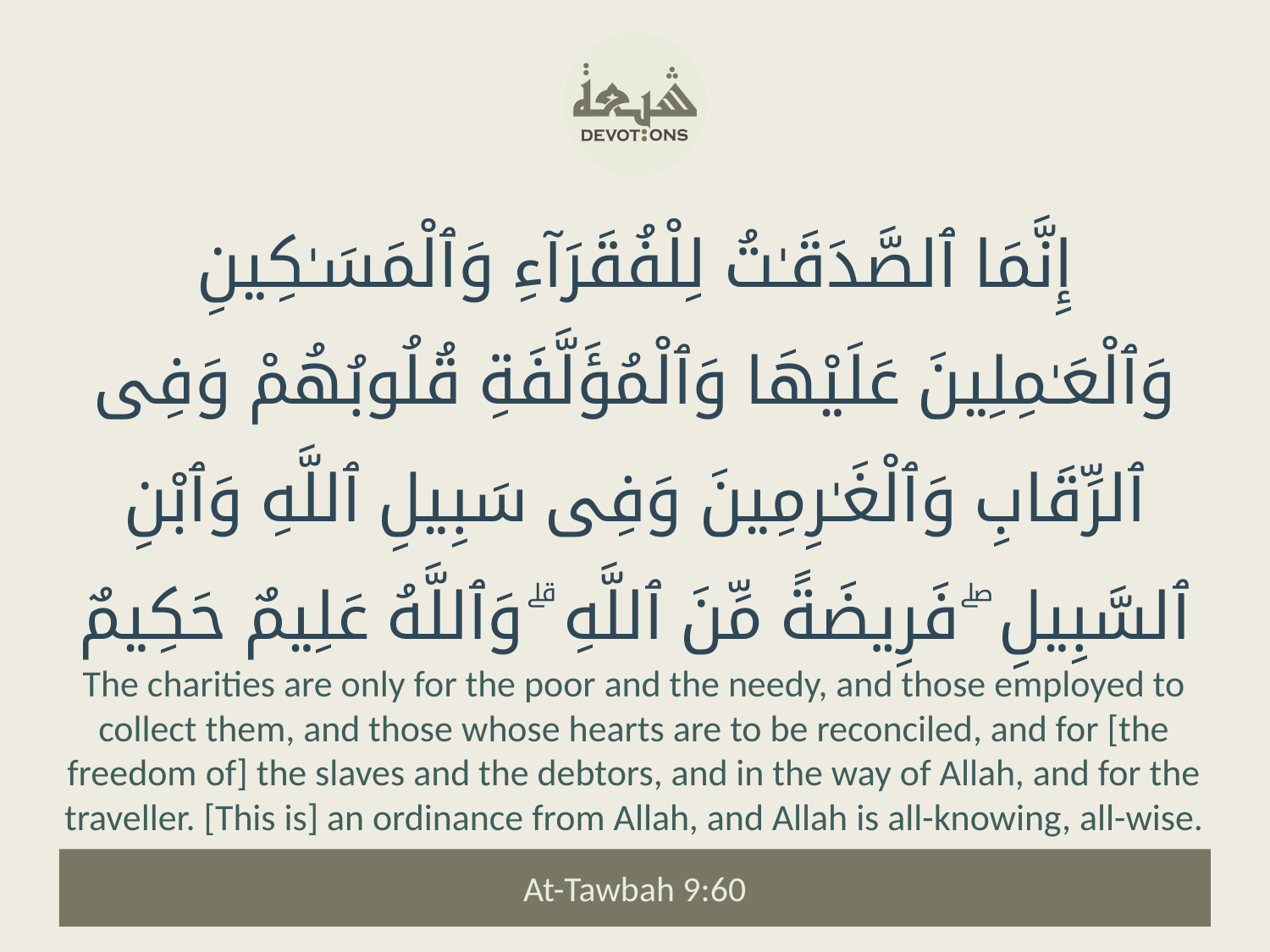

إِنَّمَا ٱلصَّدَقَـٰتُ لِلْفُقَرَآءِ وَٱلْمَسَـٰكِينِ وَٱلْعَـٰمِلِينَ عَلَيْهَا وَٱلْمُؤَلَّفَةِ قُلُوبُهُمْ وَفِى ٱلرِّقَابِ وَٱلْغَـٰرِمِينَ وَفِى سَبِيلِ ٱللَّهِ وَٱبْنِ ٱلسَّبِيلِ ۖ فَرِيضَةً مِّنَ ٱللَّهِ ۗ وَٱللَّهُ عَلِيمٌ حَكِيمٌ
The charities are only for the poor and the needy, and those employed to collect them, and those whose hearts are to be reconciled, and for [the freedom of] the slaves and the debtors, and in the way of Allah, and for the traveller. [This is] an ordinance from Allah, and Allah is all-knowing, all-wise.
At-Tawbah 9:60